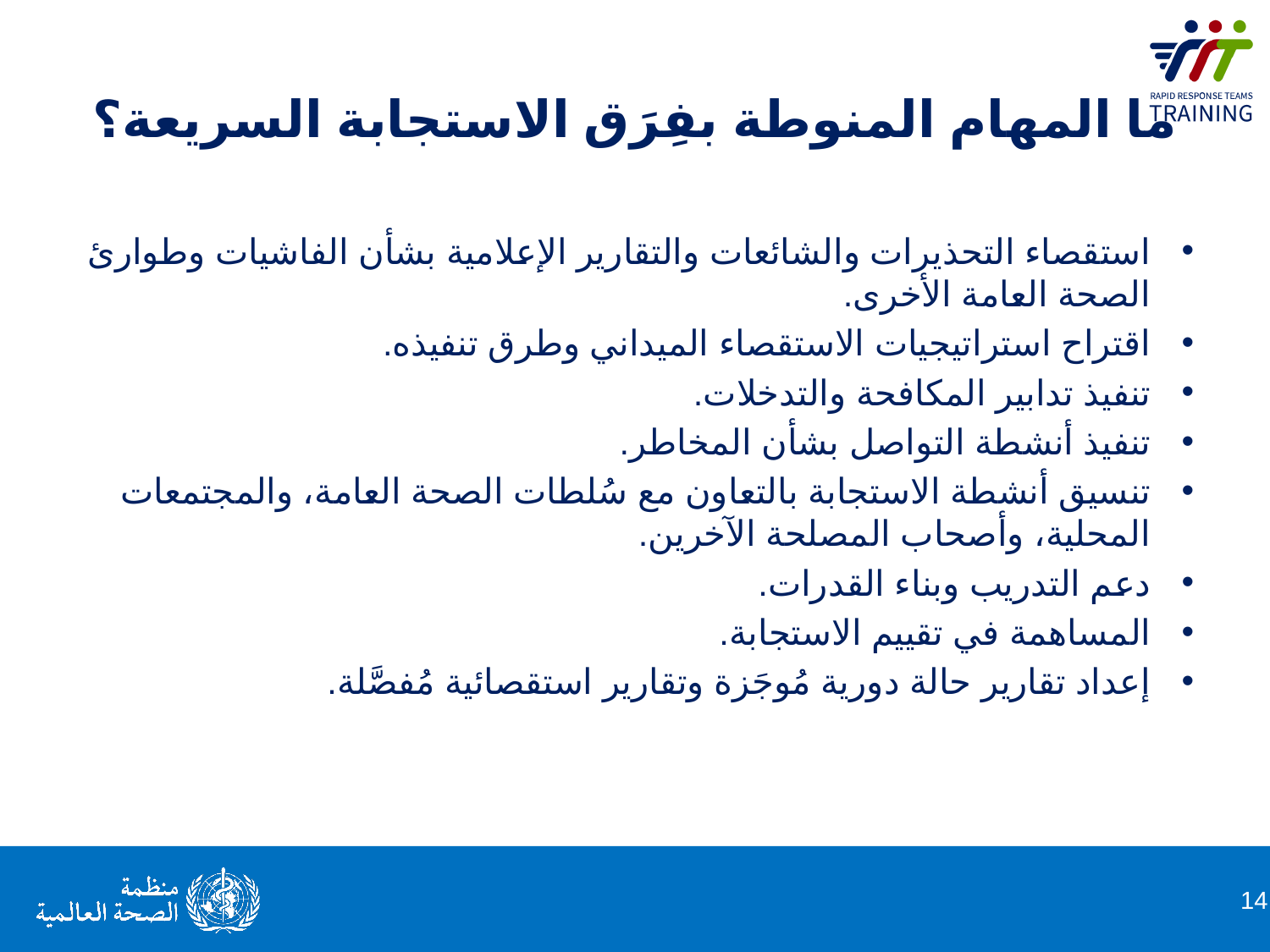

# ما المهام المنوطة بفِرَق الاستجابة السريعة؟

استقصاء التحذيرات والشائعات والتقارير الإعلامية بشأن الفاشيات وطوارئ الصحة العامة الأخرى.
اقتراح استراتيجيات الاستقصاء الميداني وطرق تنفيذه.
تنفيذ تدابير المكافحة والتدخلات.
تنفيذ أنشطة التواصل بشأن المخاطر.
تنسيق أنشطة الاستجابة بالتعاون مع سُلطات الصحة العامة، والمجتمعات المحلية، وأصحاب المصلحة الآخرين.
دعم التدريب وبناء القدرات‬.
المساهمة في تقييم الاستجابة.
إعداد تقارير حالة دورية مُوجَزة وتقارير استقصائية مُفصَّلة.